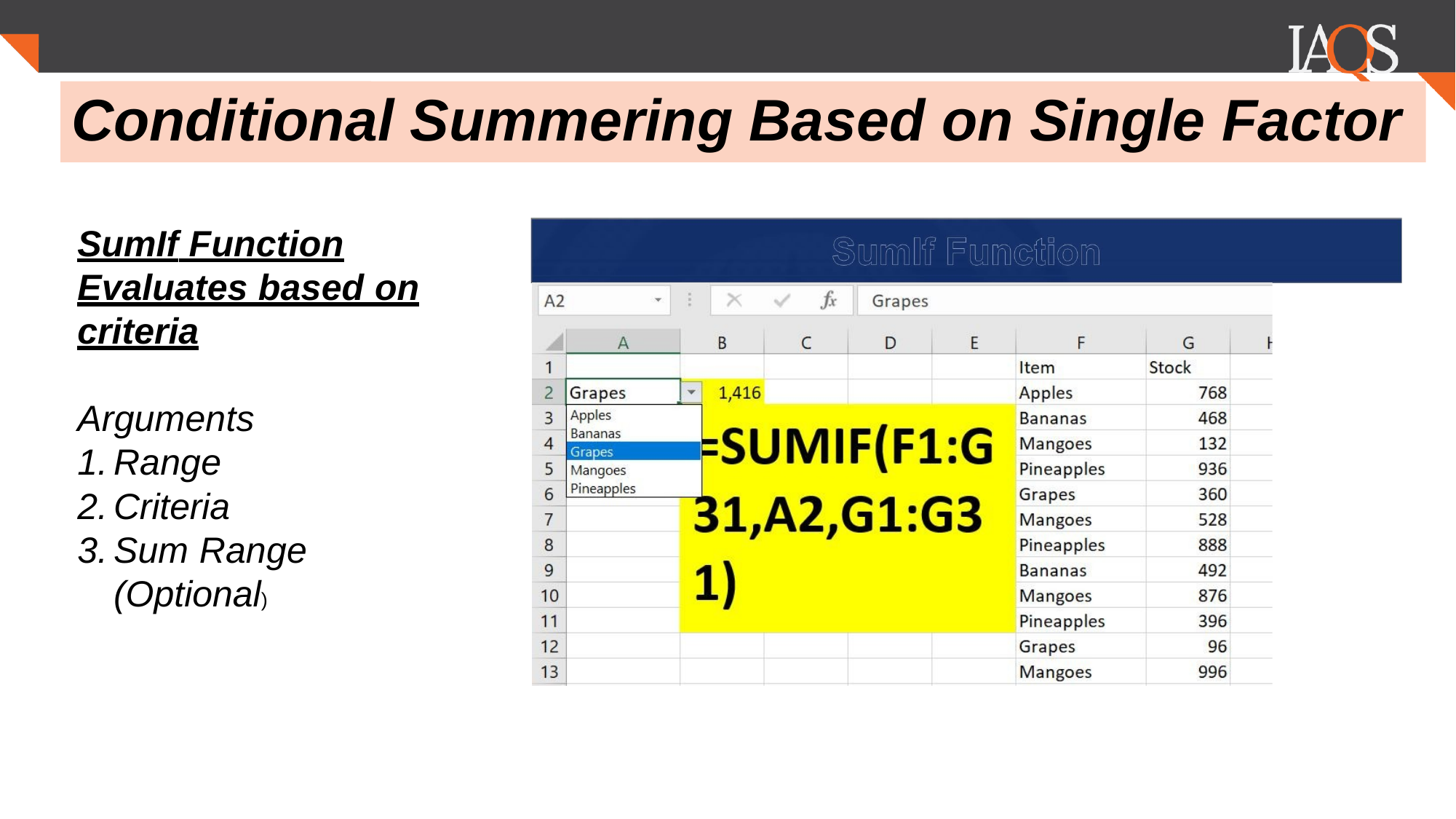

.

# Conditional Summering Based on Single Factor
SumIf Function
Evaluates based on criteria

Arguments
Range
Criteria
Sum Range (Optional)